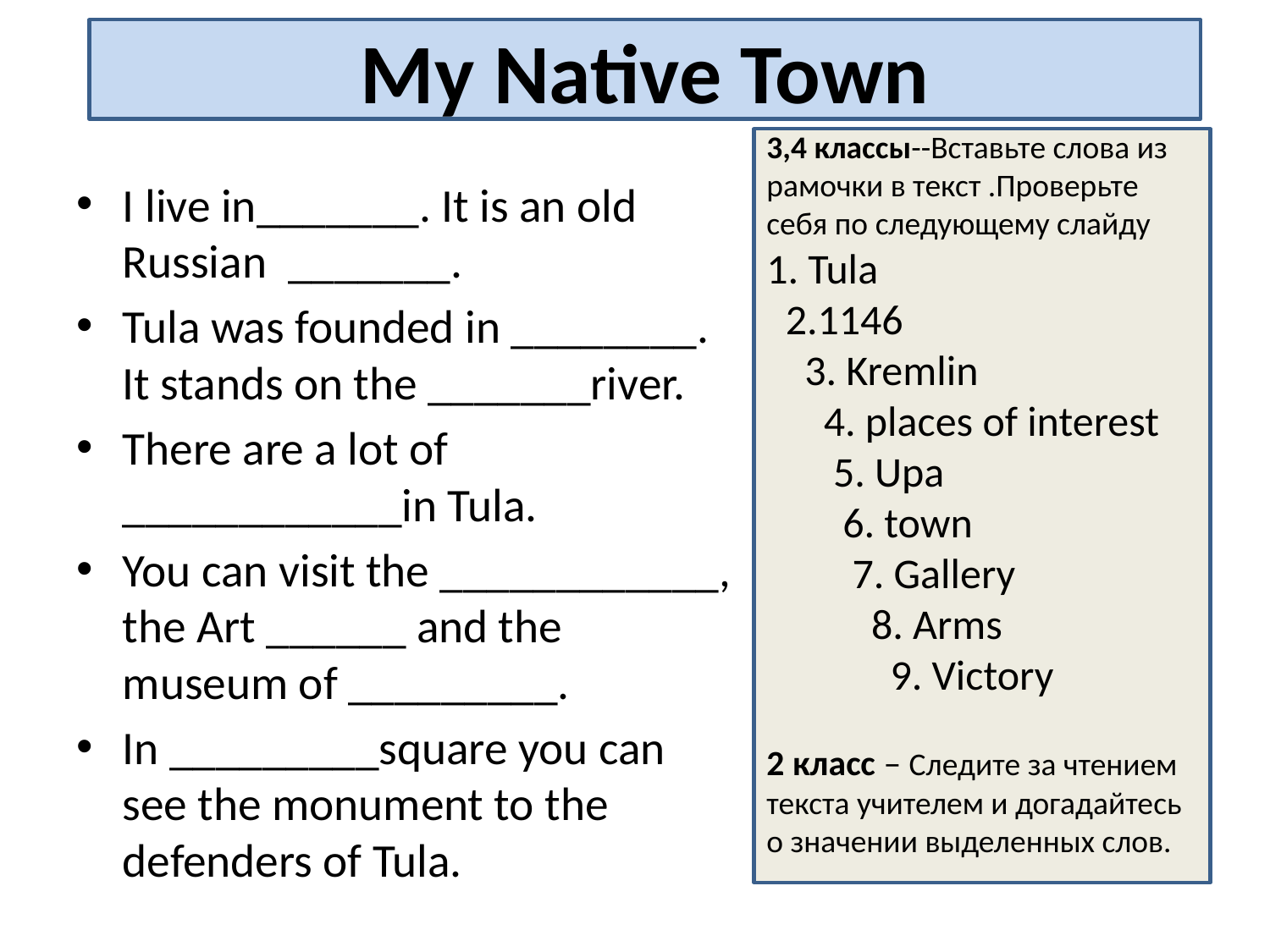

My Native Town

3,4 классы--Вставьте слова из рамочки в текст .Проверьте себя по следующему слайду
1. Tula
  2.1146
    3. Kremlin
      4. places of interest
       5. Upa
        6. town
         7. Gallery
           8. Arms
             9. Victory

2 класс – Следите за чтением текста учителем и догадайтесь о значении выделенных слов.

I live in_______. It is an old Russian  _______.
Tula was founded in ________. It stands on the _______river.
There are a lot of ____________in Tula.
You can visit the ____________, the Art ______ and the museum of _________.
In _________square you can see the monument to the defenders of Tula.